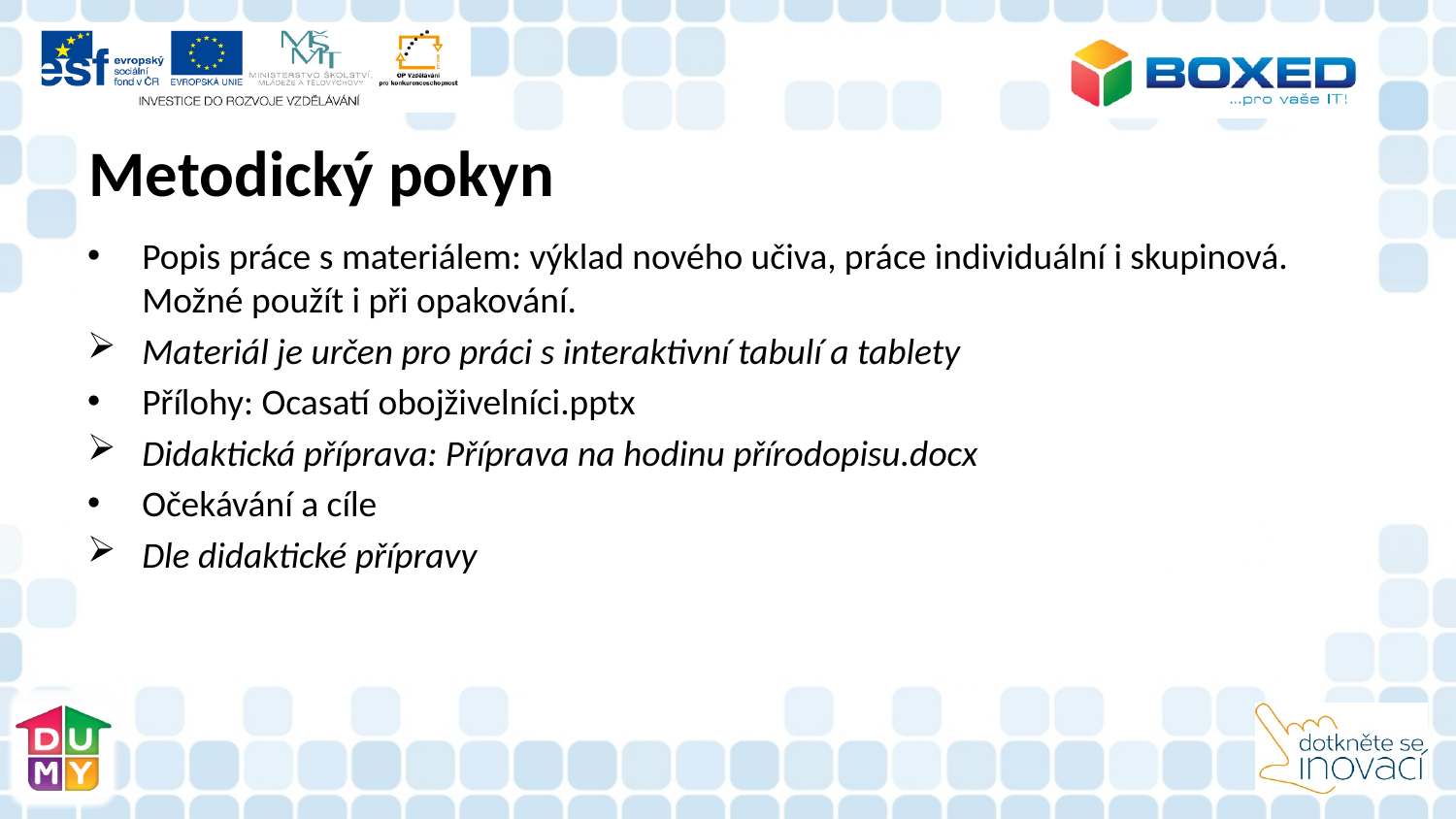

# Metodický pokyn
Popis práce s materiálem: výklad nového učiva, práce individuální i skupinová. Možné použít i při opakování.
Materiál je určen pro práci s interaktivní tabulí a tablety
Přílohy: Ocasatí obojživelníci.pptx
Didaktická příprava: Příprava na hodinu přírodopisu.docx
Očekávání a cíle
Dle didaktické přípravy